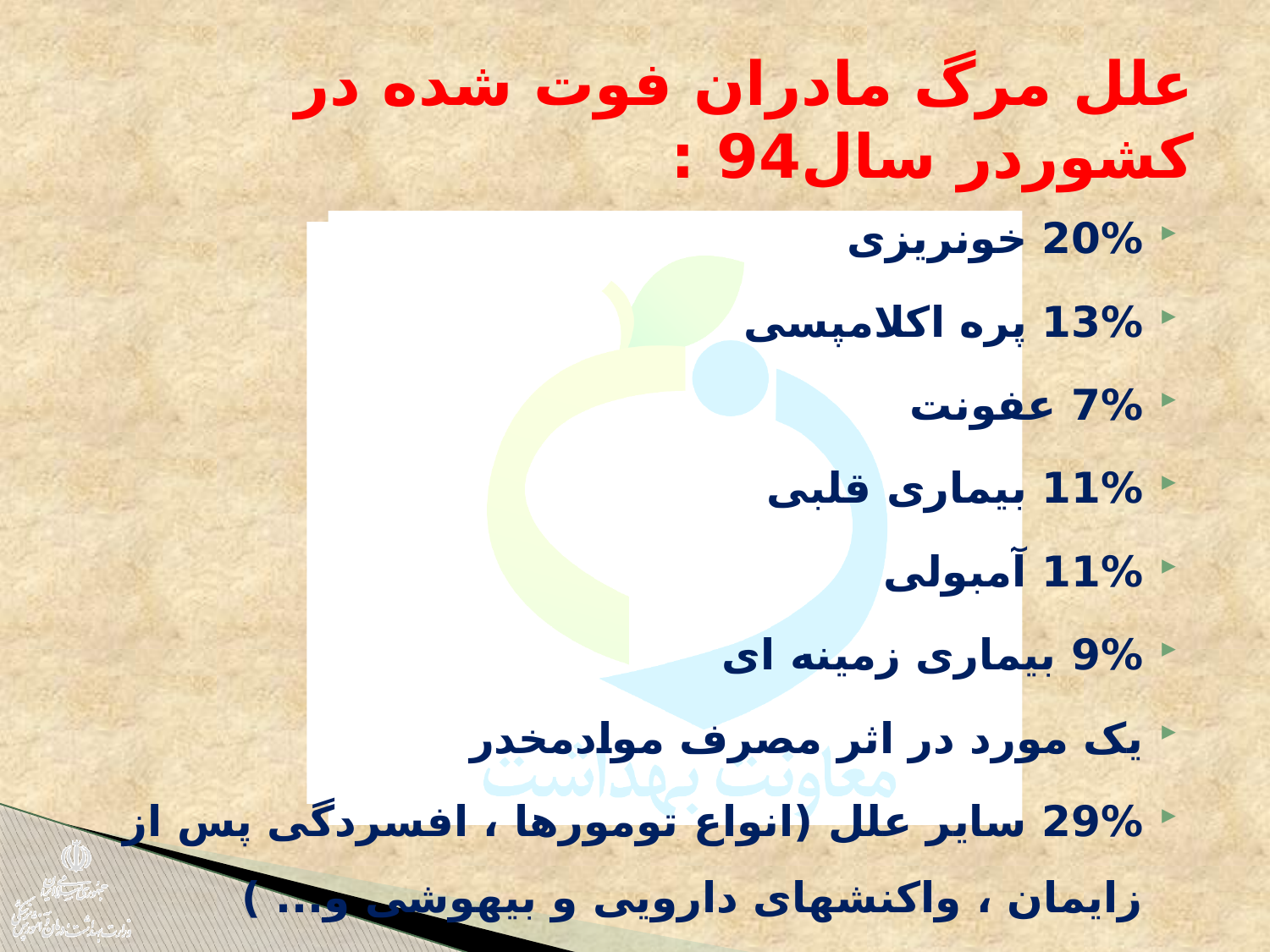

# علل مرگ مادران فوت شده در کشوردر سال94 :
20% خونریزی
13% پره اکلامپسی
7% عفونت
11% بیماری قلبی
11% آمبولی
9% بیماری زمینه ای
یک مورد در اثر مصرف موادمخدر
29% سایر علل (انواع تومورها ، افسردگی پس از زایمان ، واکنشهای دارویی و بیهوشی و... )